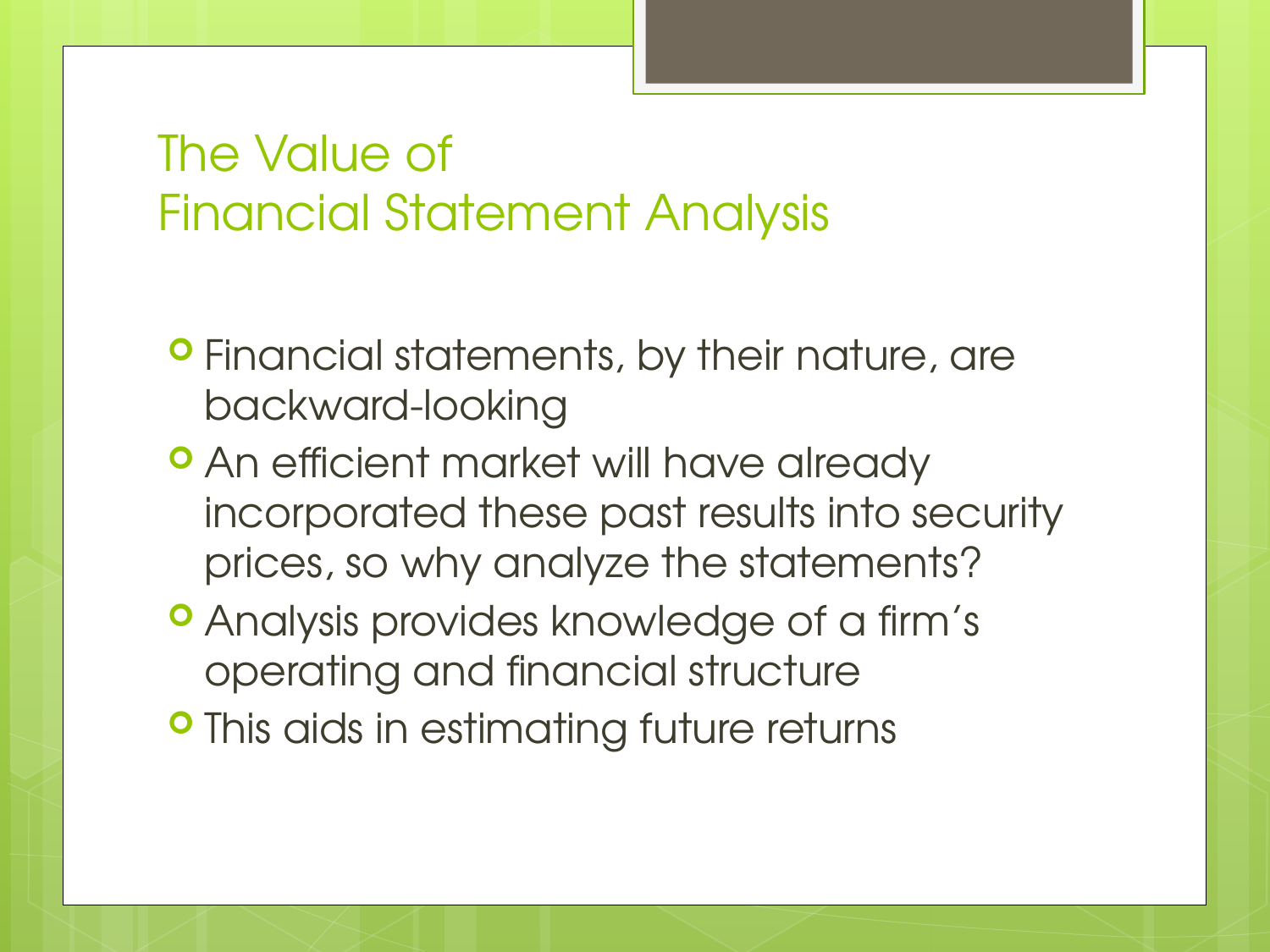

# The Value of Financial Statement Analysis
Financial statements, by their nature, are backward-looking
An efficient market will have already incorporated these past results into security prices, so why analyze the statements?
Analysis provides knowledge of a firm’s operating and financial structure
This aids in estimating future returns